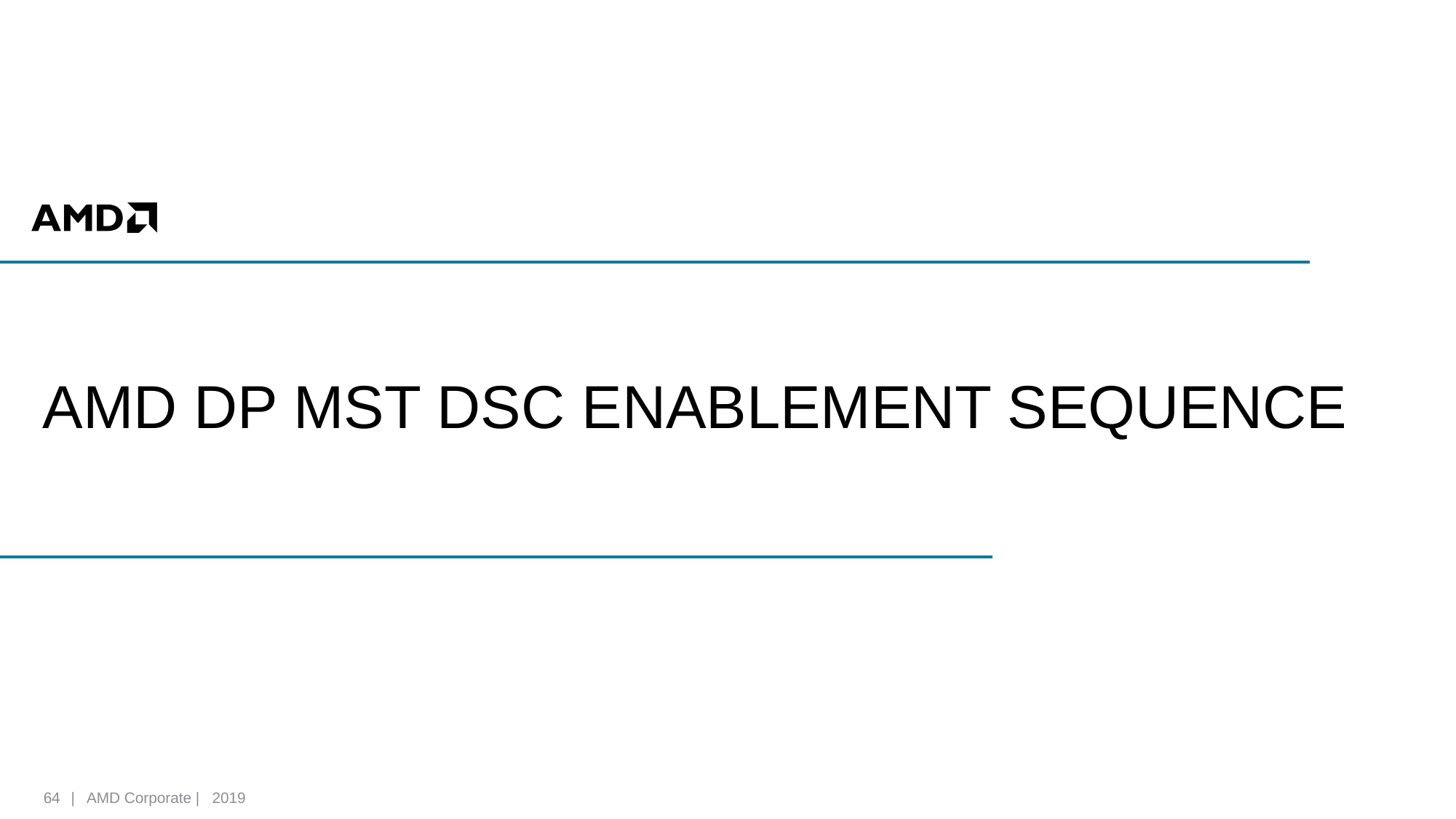

# AMD DP MST DSC ENABLEMENT SEQUENCE
64
|   AMD Corporate |   2019